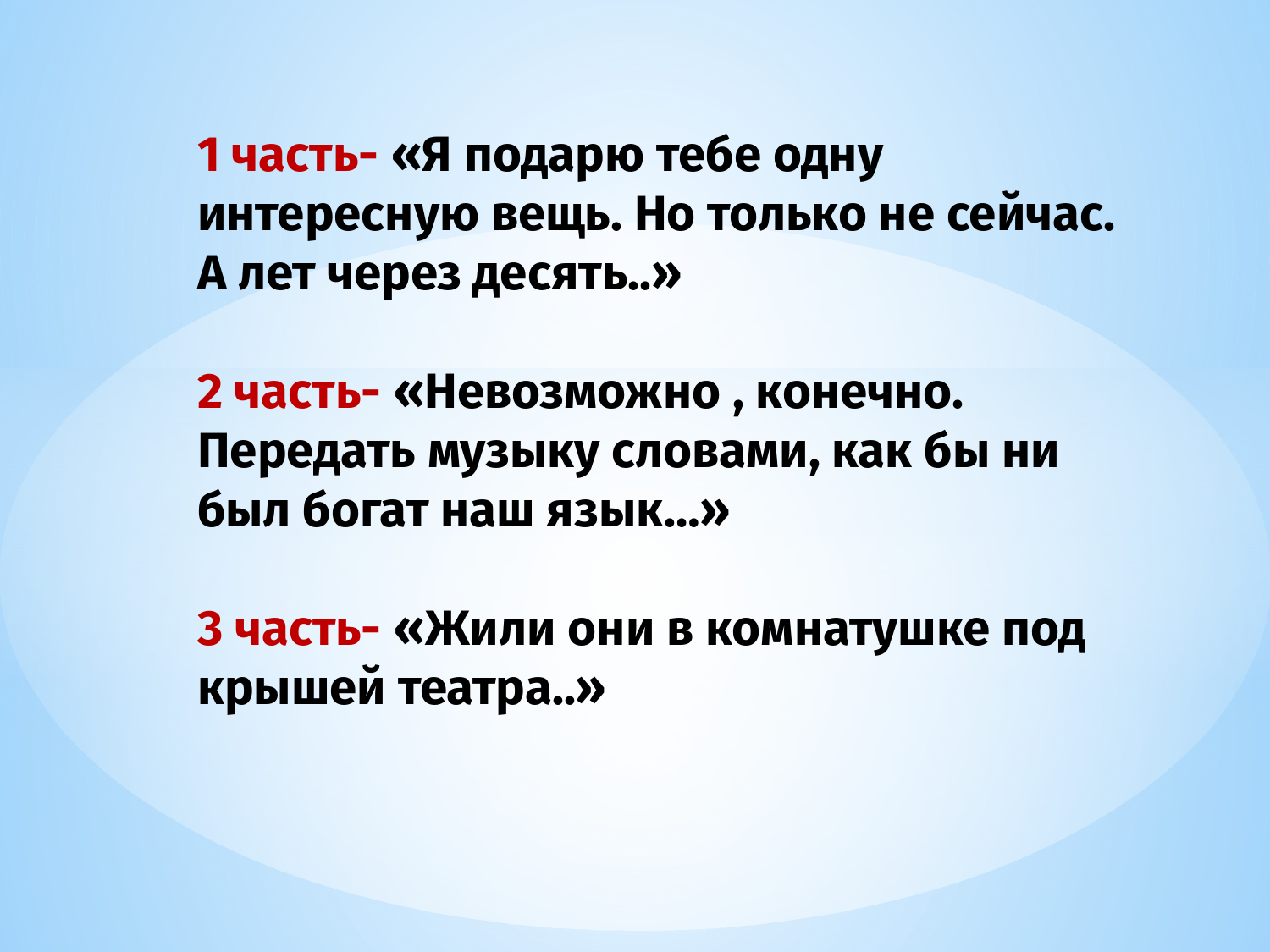

1 часть- «Я подарю тебе одну интересную вещь. Но только не сейчас. А лет через десять..»

2 часть- «Невозможно , конечно. Передать музыку словами, как бы ни был богат наш язык…»

3 часть- «Жили они в комнатушке под крышей театра..»
#